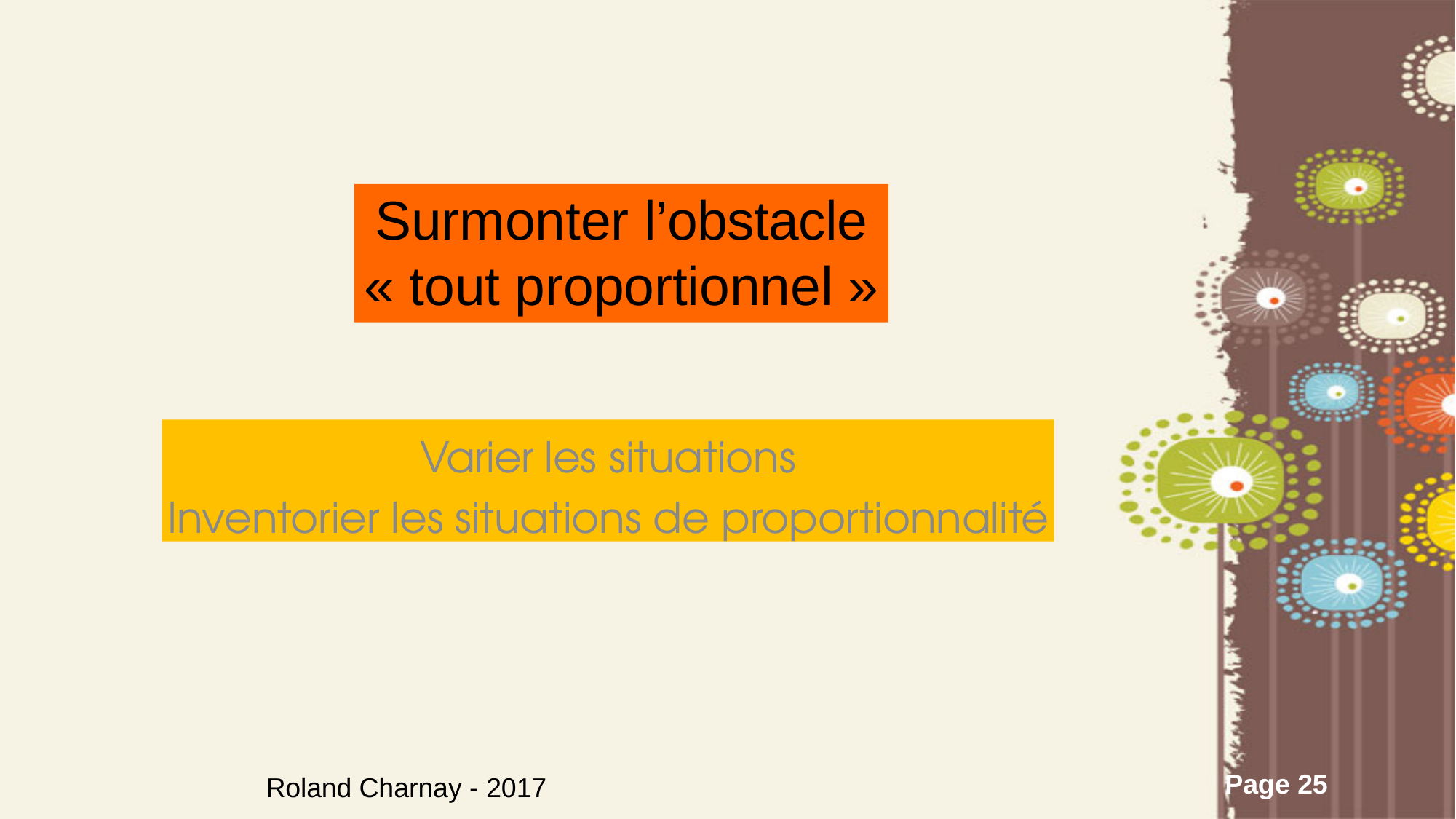

# Surmonter l’obstacle
« tout proportionnel »
Varier les situations
Inventorier les situations de proportionnalité
Roland Charnay - 2017